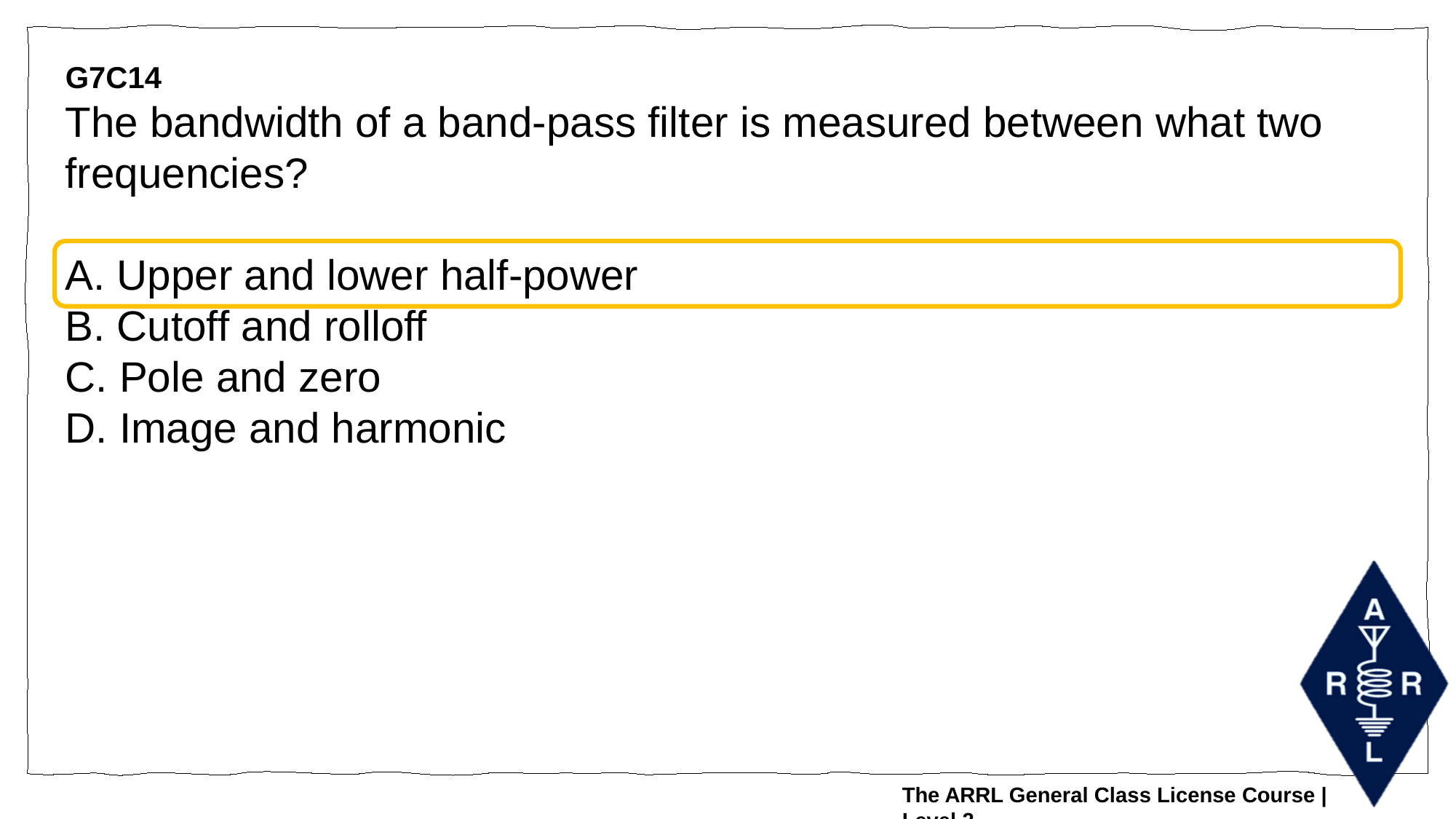

G7C14
The bandwidth of a band-pass filter is measured between what two frequencies?

A. Upper and lower half-power
B. Cutoff and rolloff
C. Pole and zero
D. Image and harmonic